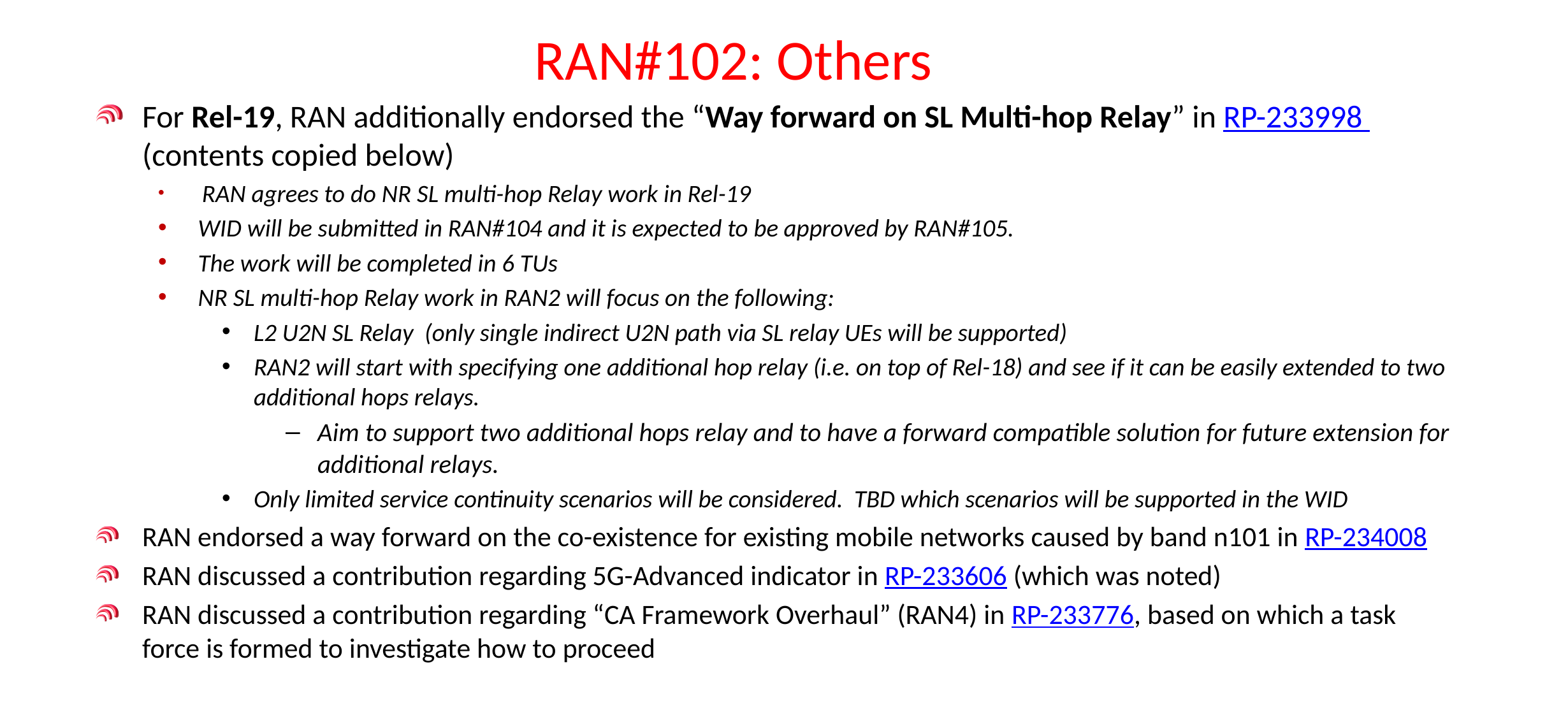

# RAN#102: Others
For Rel-19, RAN additionally endorsed the “Way forward on SL Multi-hop Relay” in RP-233998 (contents copied below)
 RAN agrees to do NR SL multi-hop Relay work in Rel-19
WID will be submitted in RAN#104 and it is expected to be approved by RAN#105.
The work will be completed in 6 TUs
NR SL multi-hop Relay work in RAN2 will focus on the following:
L2 U2N SL Relay  (only single indirect U2N path via SL relay UEs will be supported)
RAN2 will start with specifying one additional hop relay (i.e. on top of Rel-18) and see if it can be easily extended to two additional hops relays.
Aim to support two additional hops relay and to have a forward compatible solution for future extension for additional relays.
Only limited service continuity scenarios will be considered.  TBD which scenarios will be supported in the WID
RAN endorsed a way forward on the co-existence for existing mobile networks caused by band n101 in RP-234008
RAN discussed a contribution regarding 5G-Advanced indicator in RP-233606 (which was noted)
RAN discussed a contribution regarding “CA Framework Overhaul” (RAN4) in RP-233776, based on which a task force is formed to investigate how to proceed